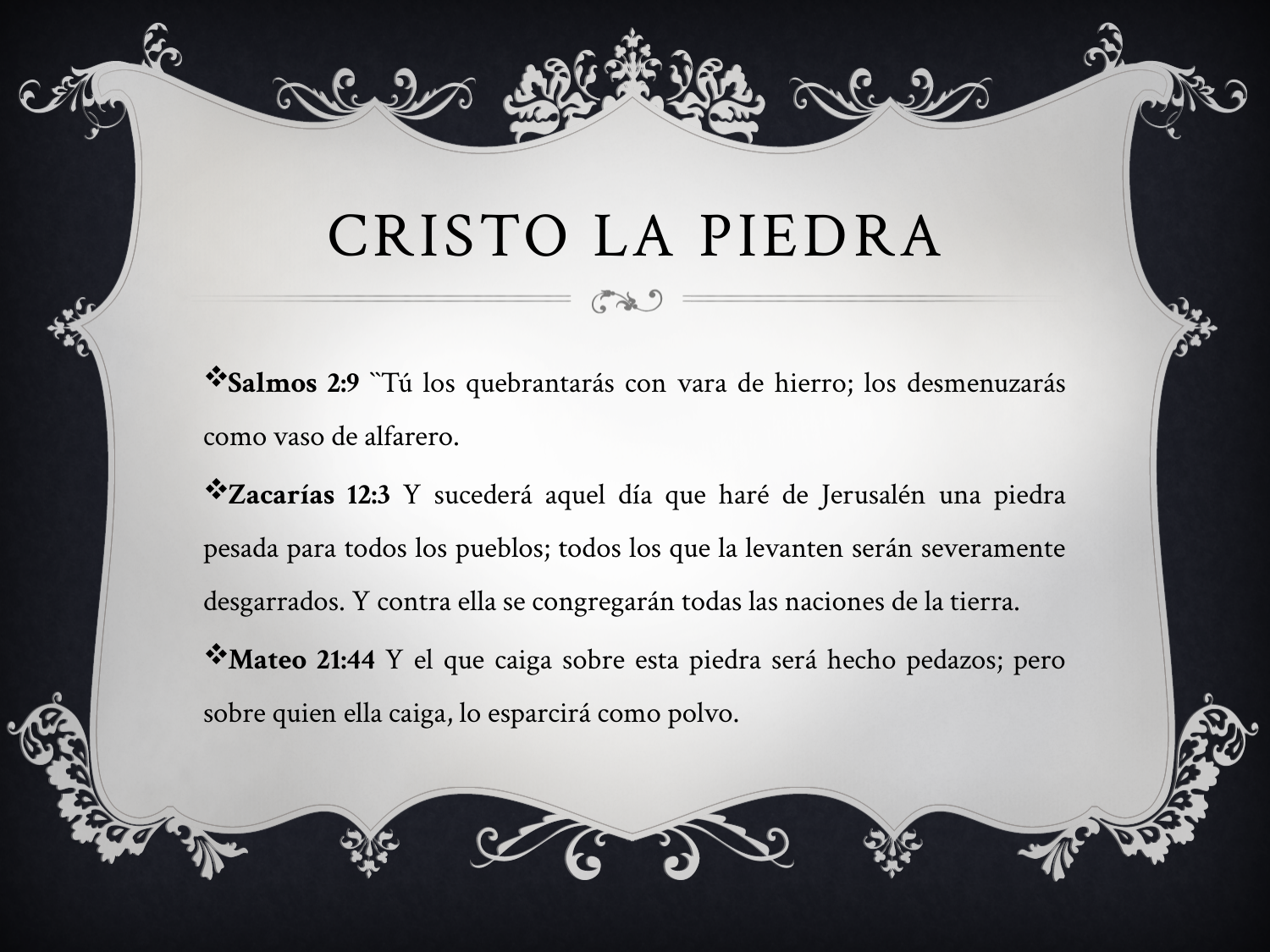

# Cristo la piedra
Salmos 2:9 ``Tú los quebrantarás con vara de hierro; los desmenuzarás como vaso de alfarero.
Zacarías 12:3 Y sucederá aquel día que haré de Jerusalén una piedra pesada para todos los pueblos; todos los que la levanten serán severamente desgarrados. Y contra ella se congregarán todas las naciones de la tierra.
Mateo 21:44 Y el que caiga sobre esta piedra será hecho pedazos; pero sobre quien ella caiga, lo esparcirá como polvo.